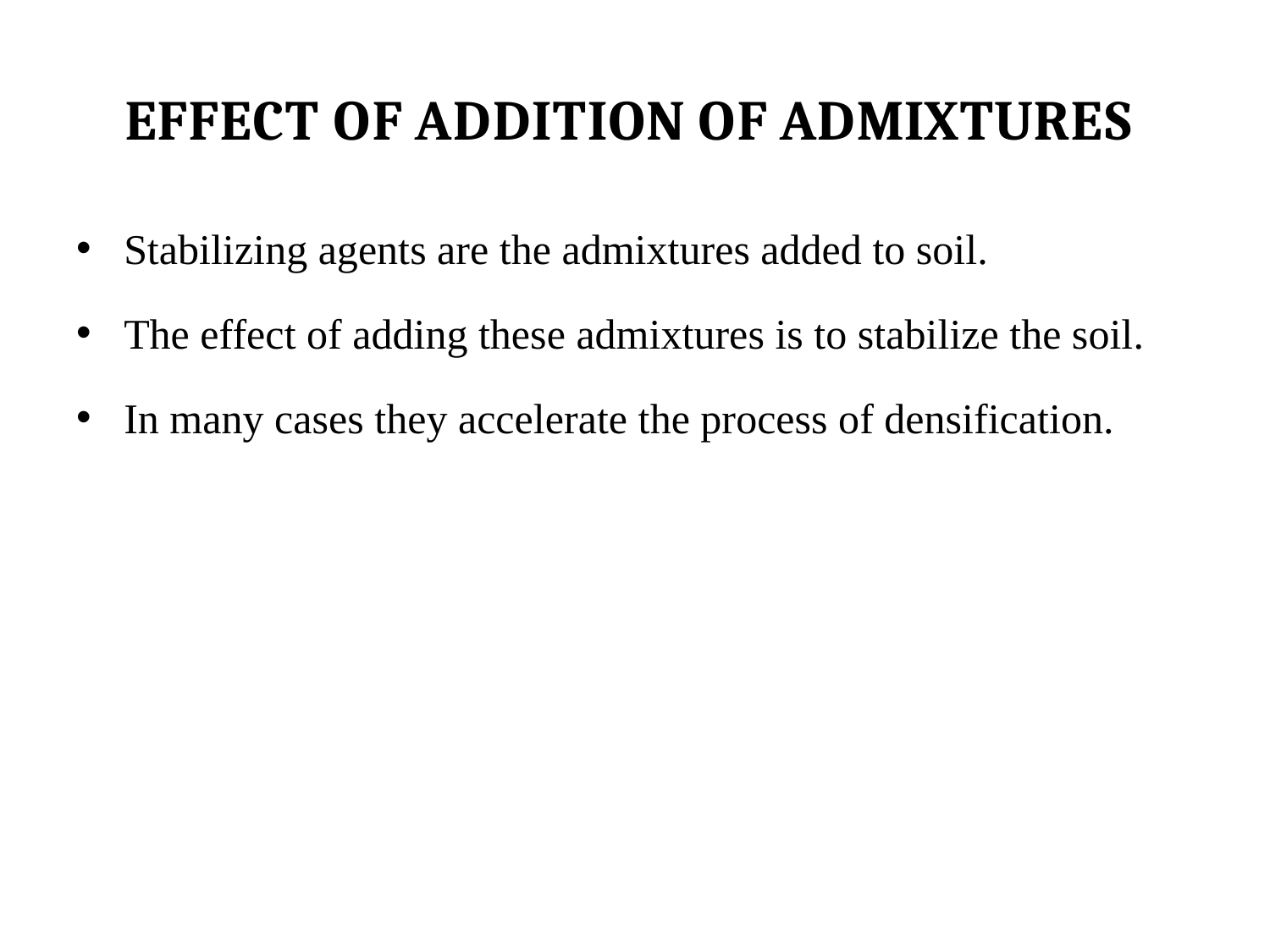

# EFFECT OF ADDITION OF ADMIXTURES
Stabilizing agents are the admixtures added to soil.
The effect of adding these admixtures is to stabilize the soil.
In many cases they accelerate the process of densification.